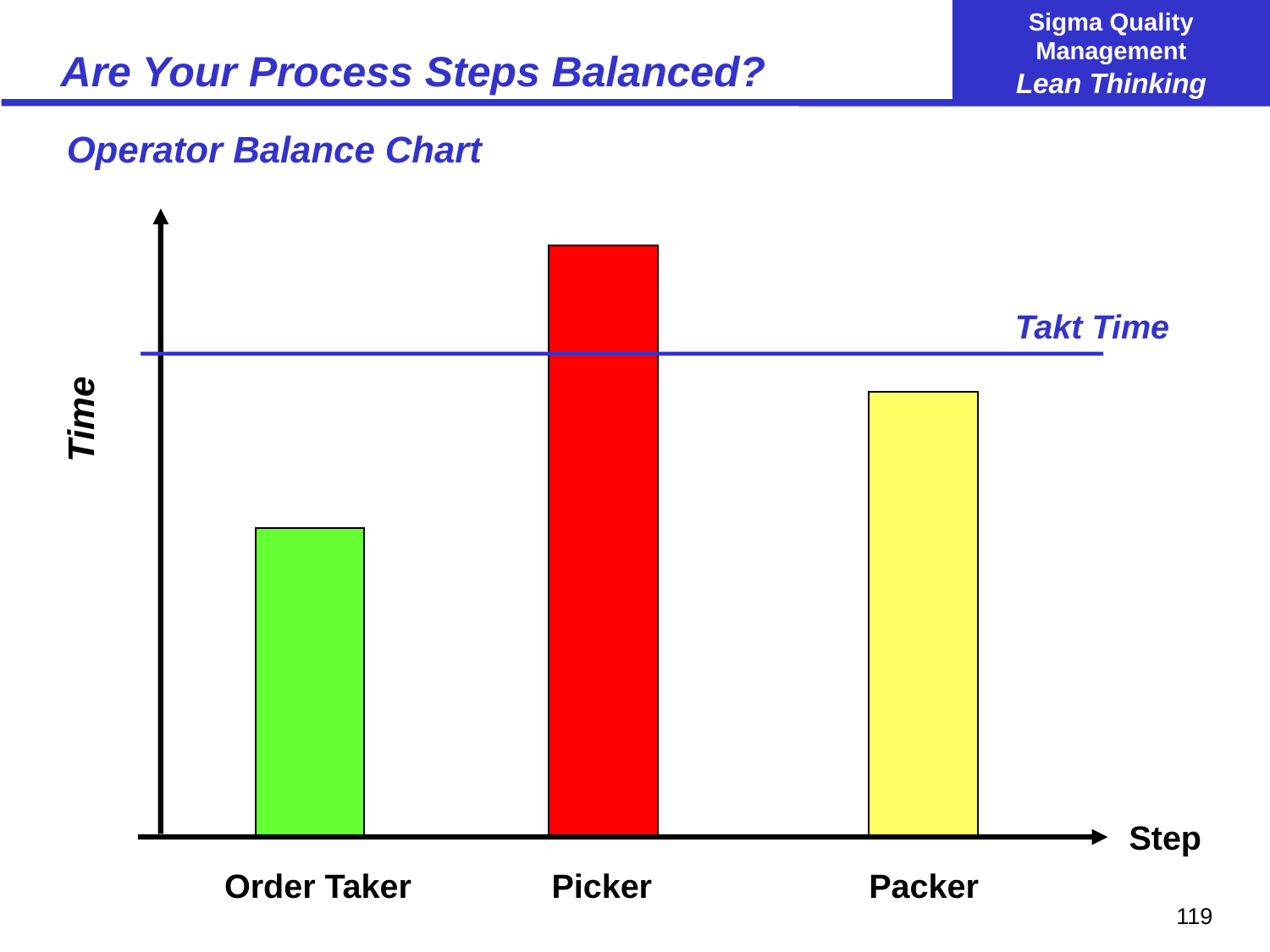

# Are Your Process Steps Balanced?
Operator Balance Chart

Takt Time

Time

Step

Order Taker
Picker
Packer